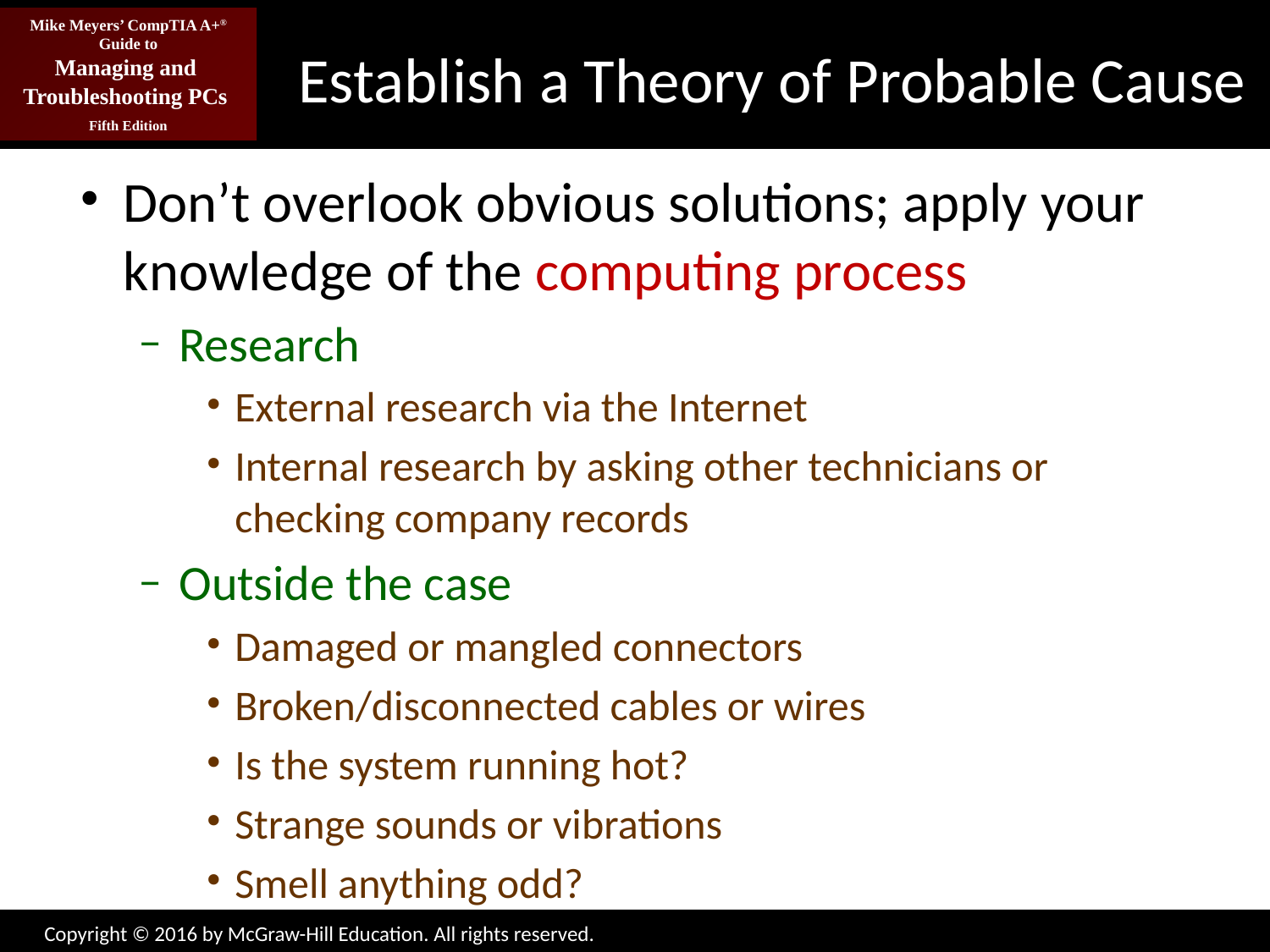

# Establish a Theory of Probable Cause
Don’t overlook obvious solutions; apply your knowledge of the computing process
Research
External research via the Internet
Internal research by asking other technicians or checking company records
Outside the case
Damaged or mangled connectors
Broken/disconnected cables or wires
Is the system running hot?
Strange sounds or vibrations
Smell anything odd?